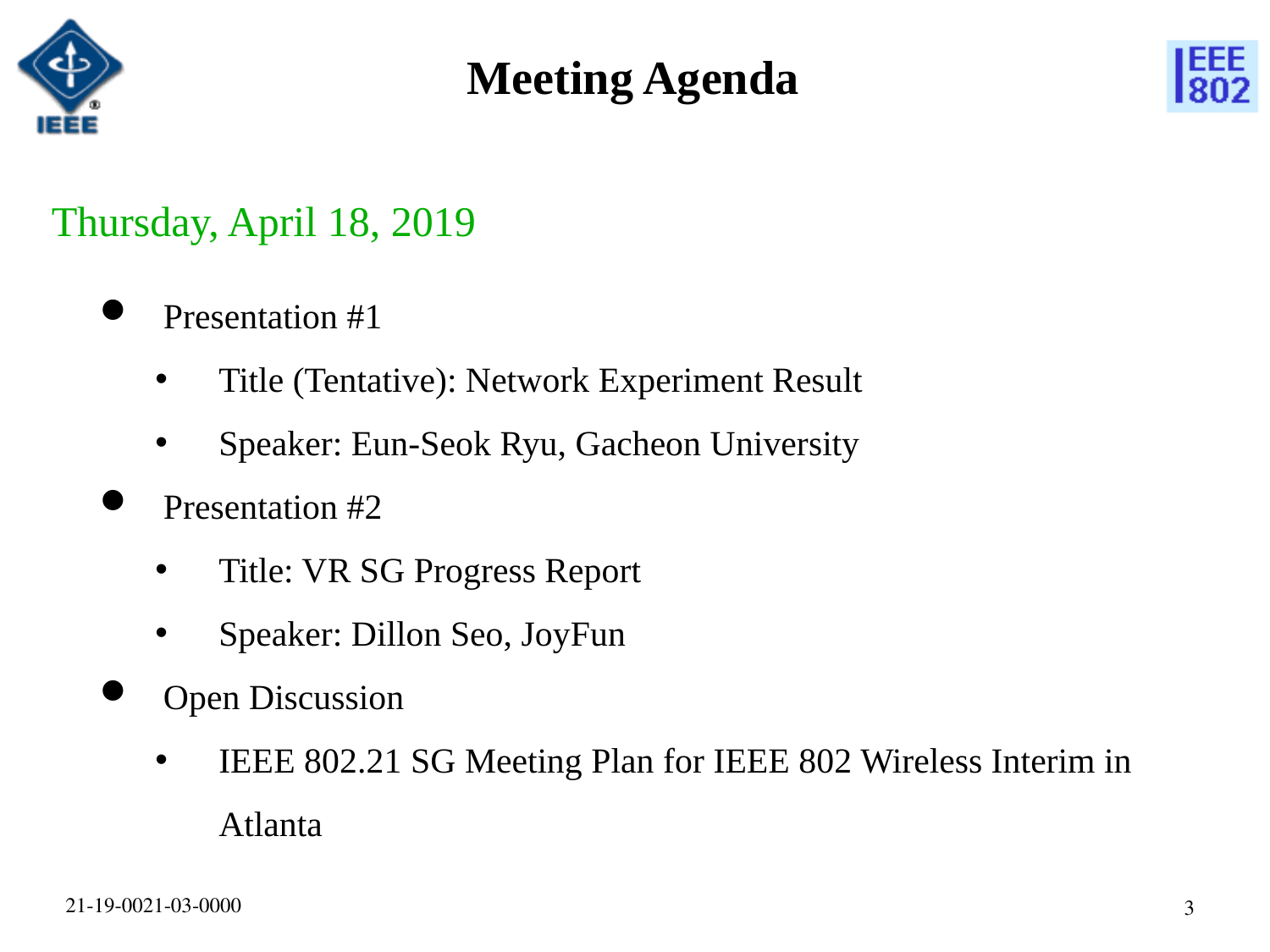

# Meeting Agenda
Thursday, April 18, 2019
Presentation #1
Title (Tentative): Network Experiment Result
Speaker: Eun-Seok Ryu, Gacheon University
Presentation #2
Title: VR SG Progress Report
Speaker: Dillon Seo, JoyFun
Open Discussion
IEEE 802.21 SG Meeting Plan for IEEE 802 Wireless Interim in Atlanta
3
21-19-0021-03-0000